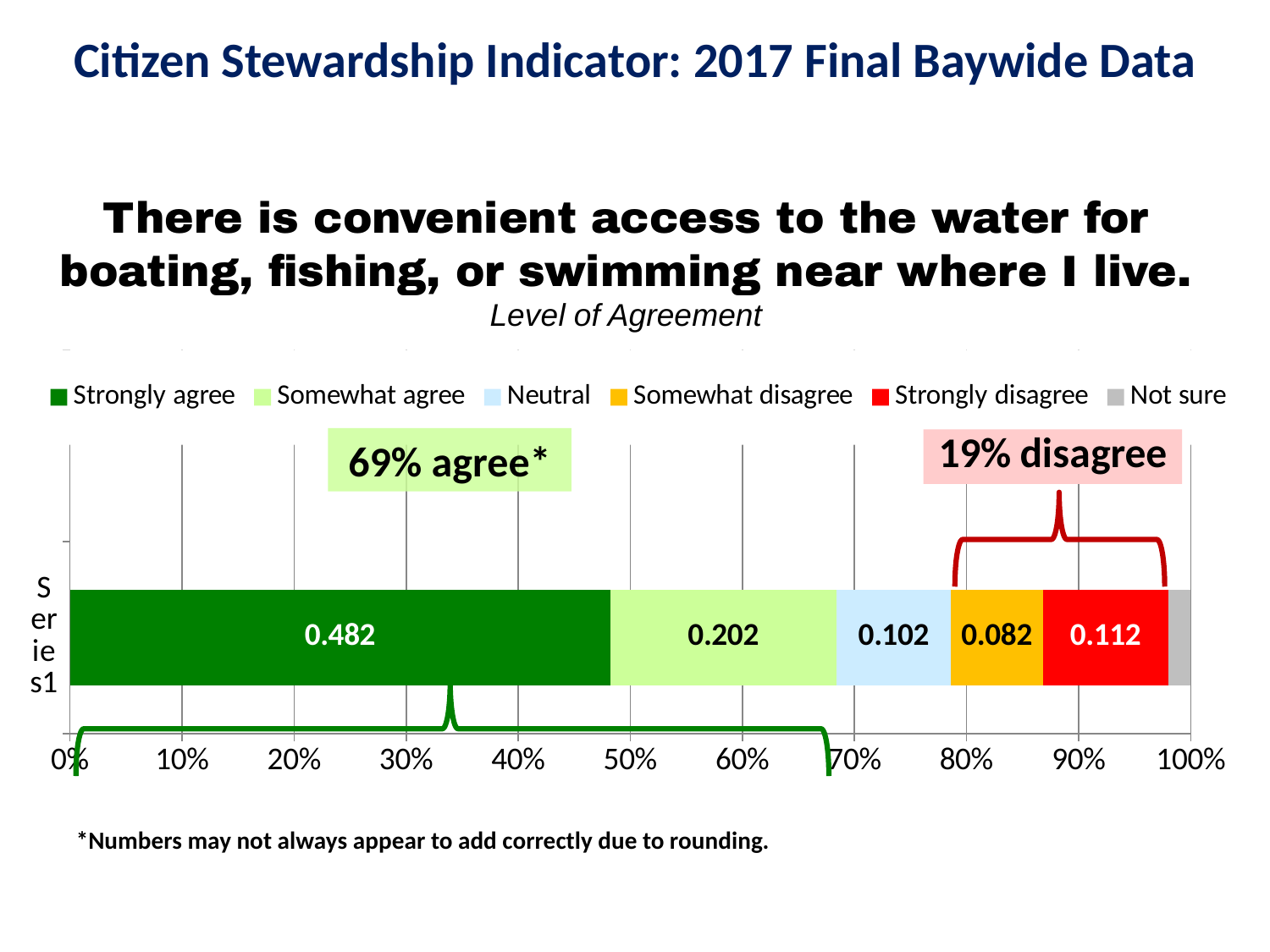

Citizen Stewardship Indicator: 2017 Final Baywide Data
There is convenient access to the water for boating, fishing, or swimming near where I live.
Level of Agreement

### Chart

| Category | Strongly agree | Somewhat agree | Neutral | Somewhat disagree | Strongly disagree | Not sure |
|---|---|---|---|---|---|---|
|  | 0.482 | 0.202 | 0.102 | 0.082 | 0.112 | 0.02 |
|  | None | None | None | None | None | None |
69% agree*
*Numbers may not always appear to add correctly due to rounding.